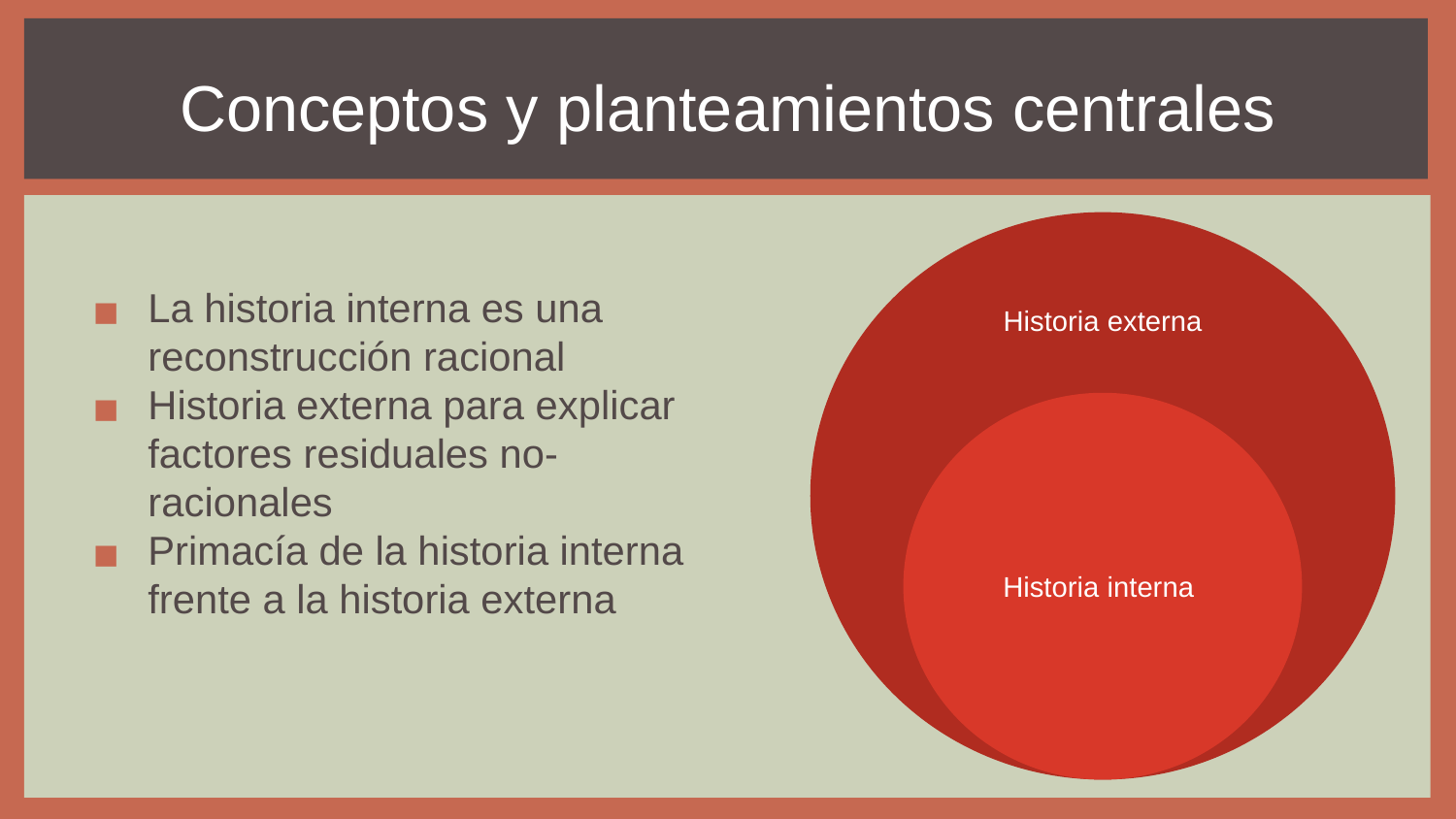

# Conceptos y planteamientos centrales

Historia externa
La historia interna es una reconstrucción racional
Historia externa para explicar factores residuales no-racionales
Primacía de la historia interna frente a la historia externa

Historia interna